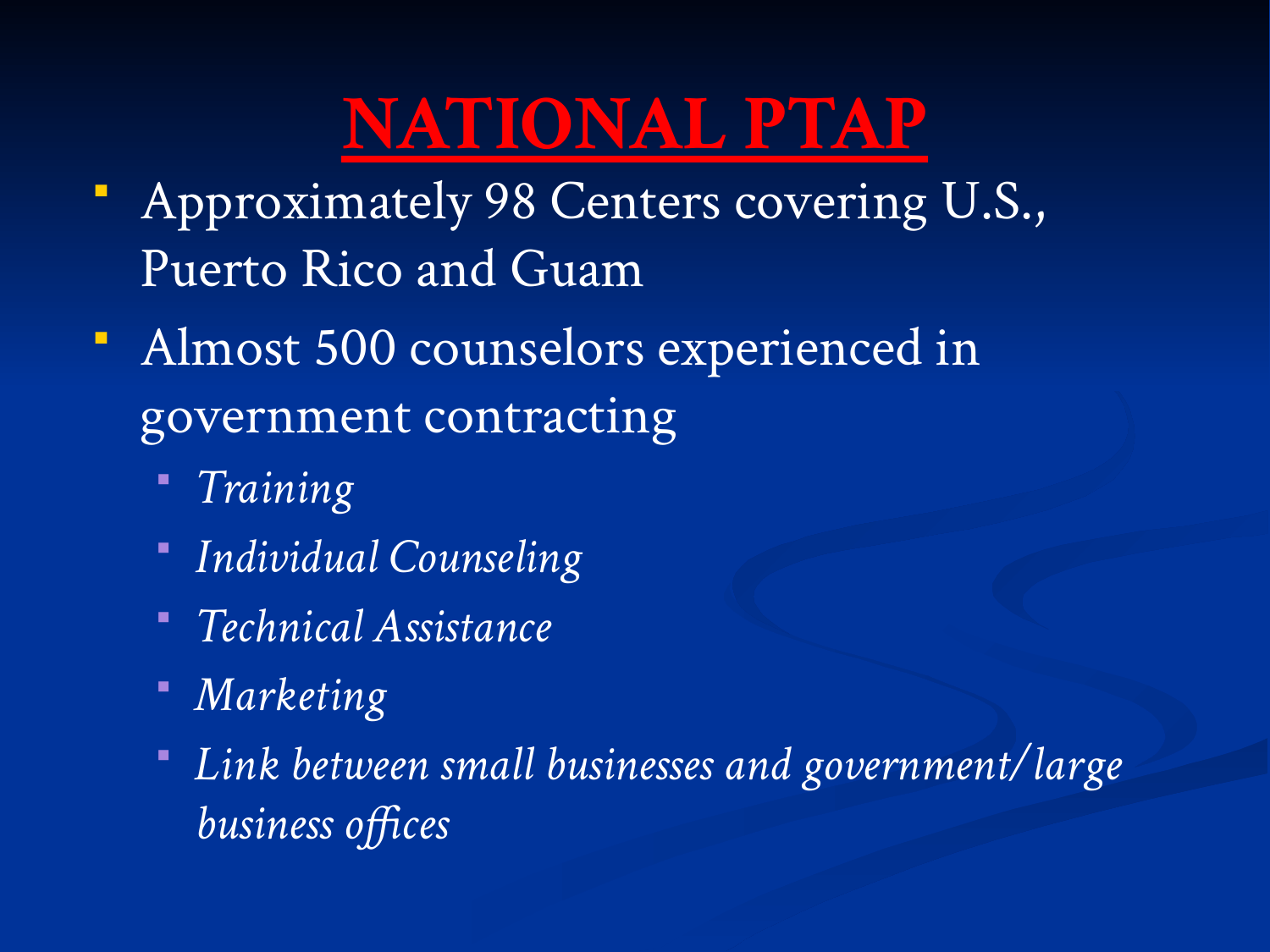

# NATIONAL PTAP
Approximately 98 Centers covering U.S., Puerto Rico and Guam
Almost 500 counselors experienced in government contracting
Training
Individual Counseling
Technical Assistance
Marketing
Link between small businesses and government/large business offices